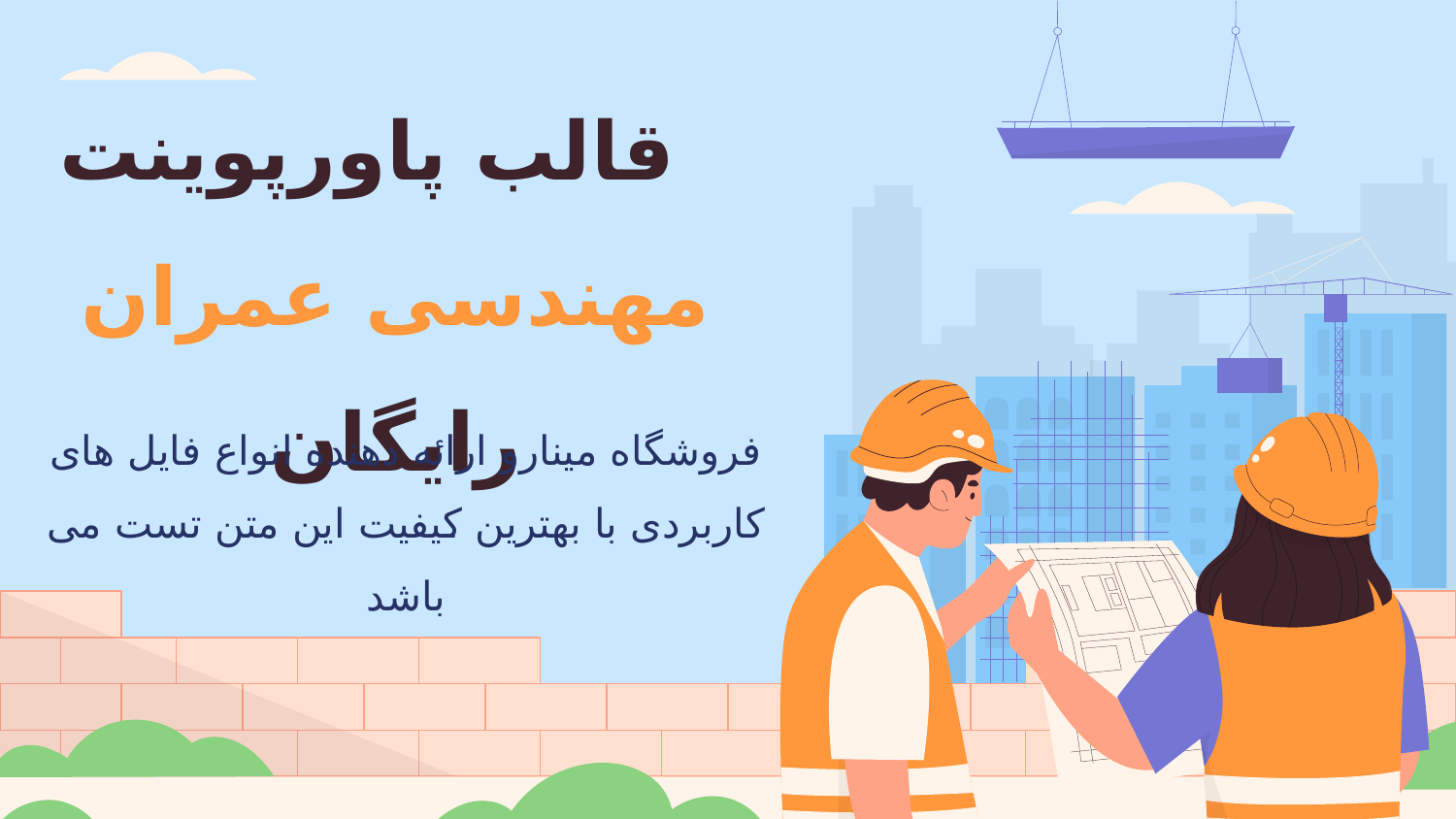

قالب پاورپوینت
مهندسی عمران رایگان

فروشگاه مینارو ارائه دهنده انواع فایل های کاربردی با بهترین کیفیت این متن تست می باشد